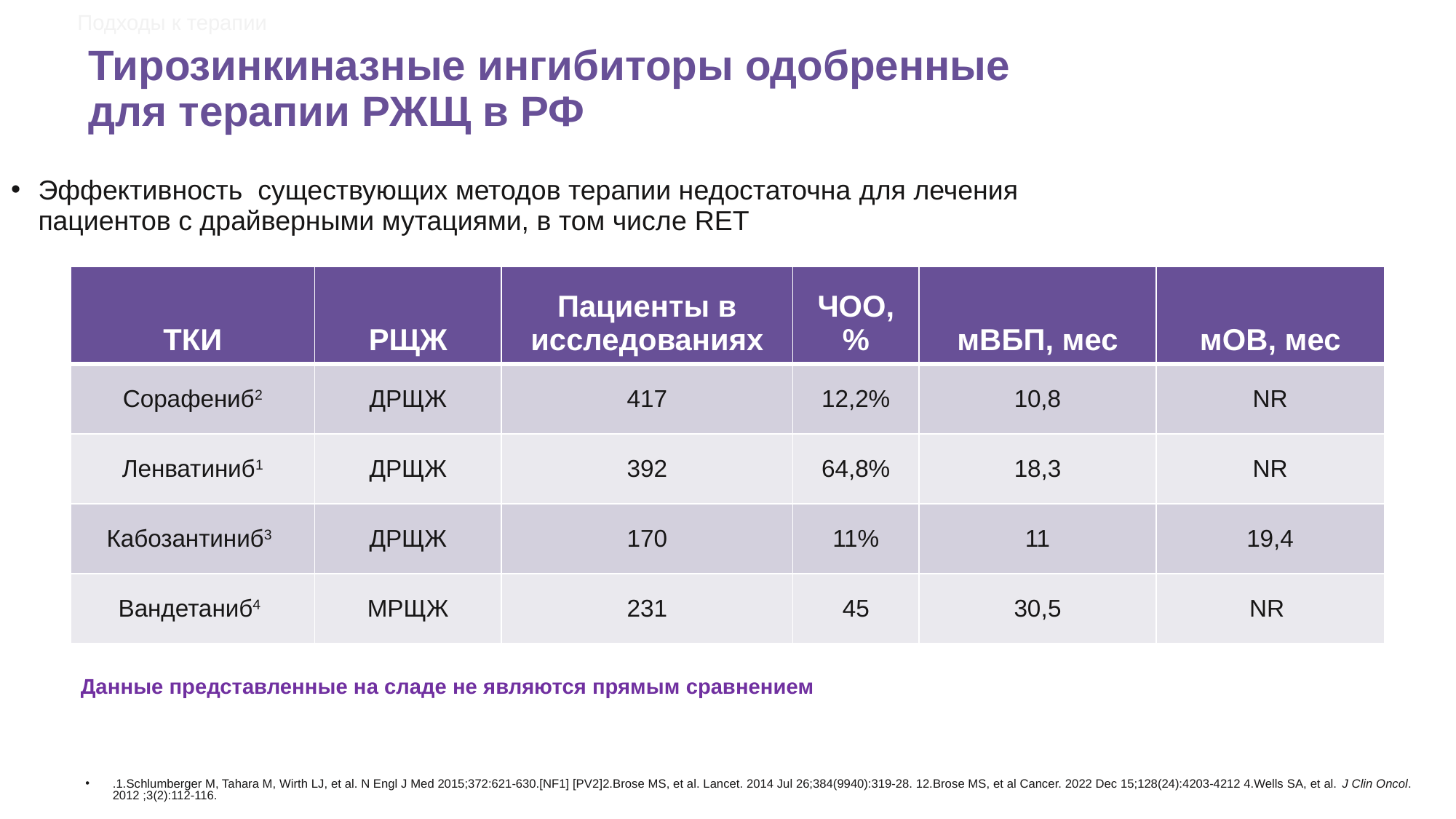

Подходы к терапии
# Тирозинкиназные ингибиторы одобренные для терапии РЖЩ в РФ
Эффективность  существующих методов терапии недостаточна для лечения пациентов с драйверными мутациями, в том числе RET
| ТКИ | РЩЖ | Пациенты в исследованиях | ЧОО, % | мВБП, мес | мОВ, мес |
| --- | --- | --- | --- | --- | --- |
| Сорафениб2 | ДРЩЖ | 417 | 12,2% | 10,8 | NR |
| Ленватиниб1 | ДРЩЖ | 392 | 64,8% | 18,3 | NR |
| Кабозантиниб3 | ДРЩЖ | 170 | 11% | 11 | 19,4 |
| Вандетаниб4 | МРЩЖ | 231 | 45 | 30,5 | NR |
Данные представленные на сладе не являются прямым сравнением
.1.Schlumberger M, Tahara M, Wirth LJ, et al. N Engl J Med 2015;372:621-630.[NF1] [PV2]2.Brose MS, et al. Lancet. 2014 Jul 26;384(9940):319-28. 12.Brose MS, et al Cancer. 2022 Dec 15;128(24):4203-4212 4.Wells SA, et al. J Clin Oncol. 2012 ;3(2):112-116.